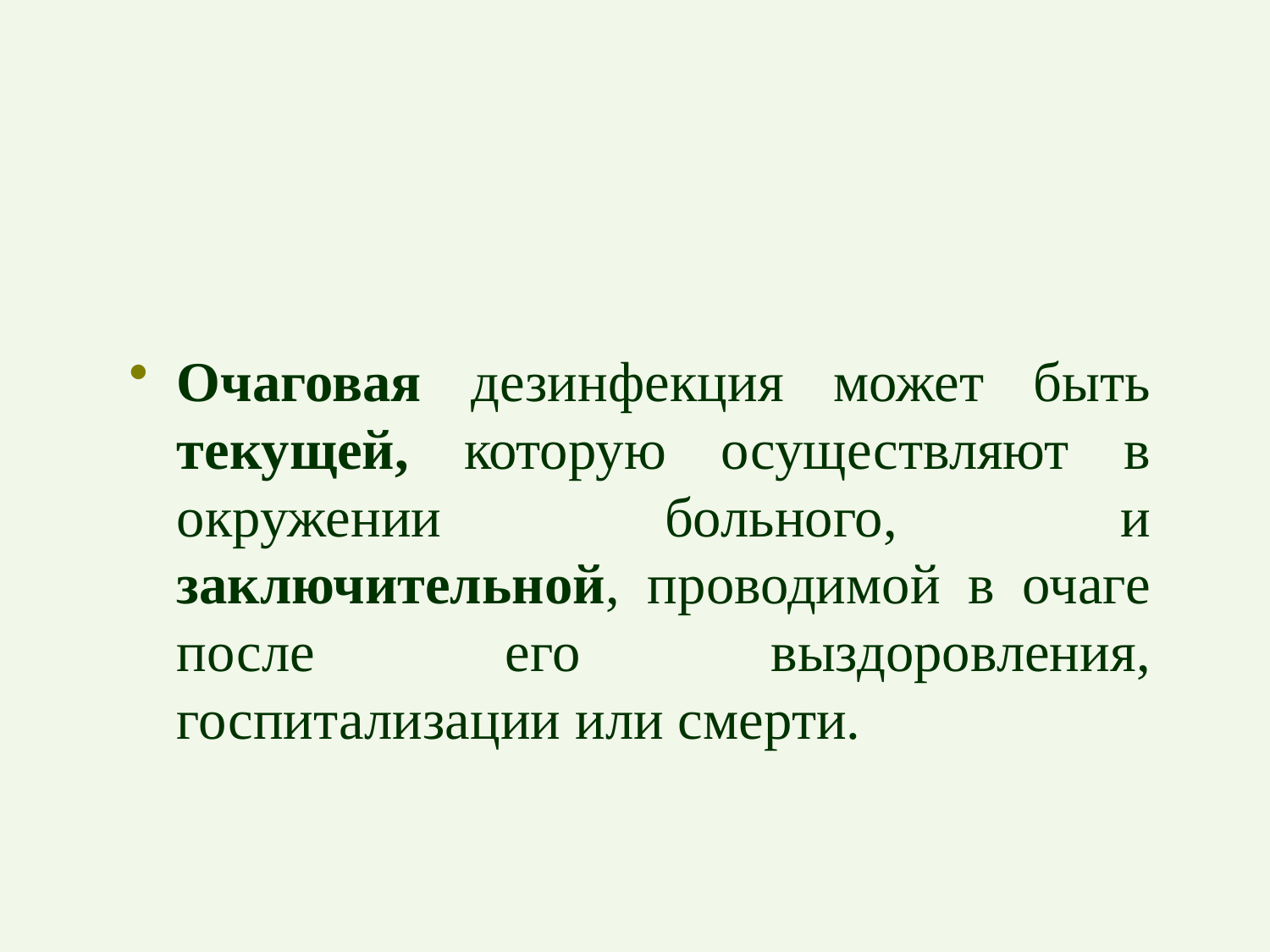

Очаговая дезинфекция может быть текущей, которую осуществляют в окружении больного, и заключительной, проводимой в очаге после его выздоровления, госпитализации или смерти.